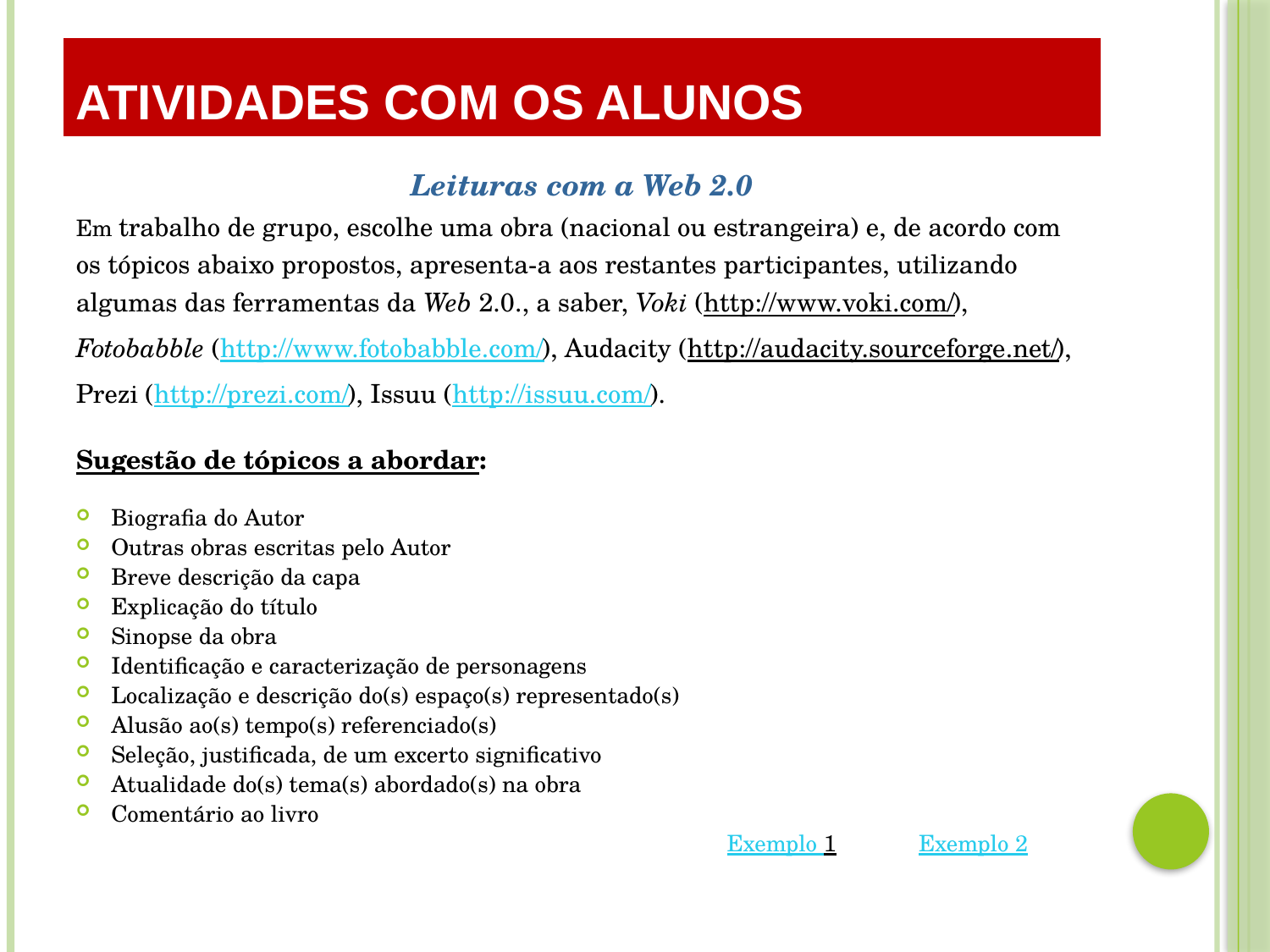

# atividades com os alunos
Leituras com a Web 2.0
Em trabalho de grupo, escolhe uma obra (nacional ou estrangeira) e, de acordo com os tópicos abaixo propostos, apresenta-a aos restantes participantes, utilizando algumas das ferramentas da Web 2.0., a saber, Voki (http://www.voki.com/), Fotobabble (http://www.fotobabble.com/), Audacity (http://audacity.sourceforge.net/), Prezi (http://prezi.com/), Issuu (http://issuu.com/).

Sugestão de tópicos a abordar:

Biografia do Autor
Outras obras escritas pelo Autor
Breve descrição da capa
Explicação do título
Sinopse da obra
Identificação e caracterização de personagens
Localização e descrição do(s) espaço(s) representado(s)
Alusão ao(s) tempo(s) referenciado(s)
Seleção, justificada, de um excerto significativo
Atualidade do(s) tema(s) abordado(s) na obra
Comentário ao livro
                                                                                                                                                                                                Exemplo 1             Exemplo 2